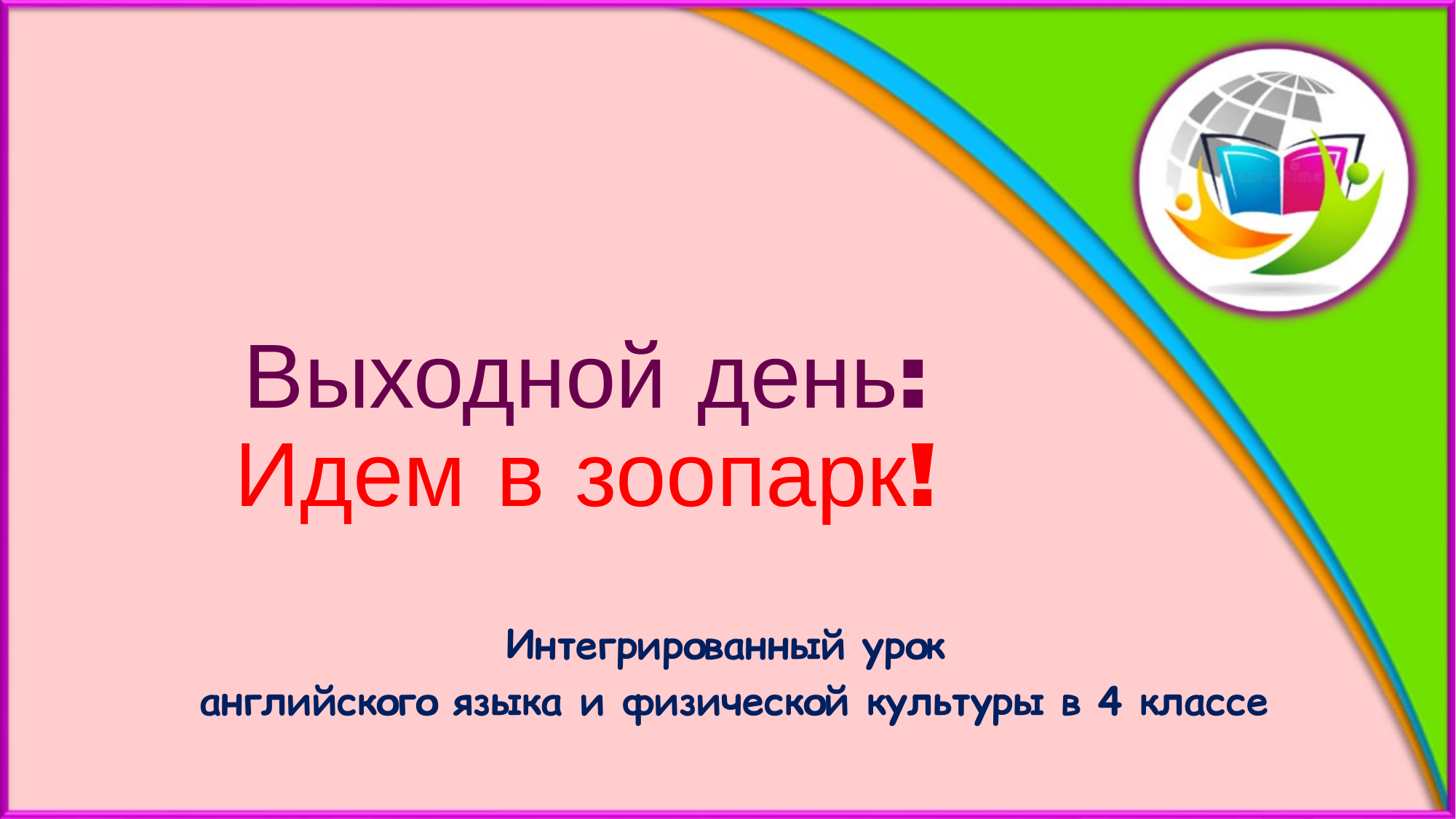

# Выходной день: Идем в зоопарк!
Интегрированный урок
английского языка и физической культуры в 4 классе